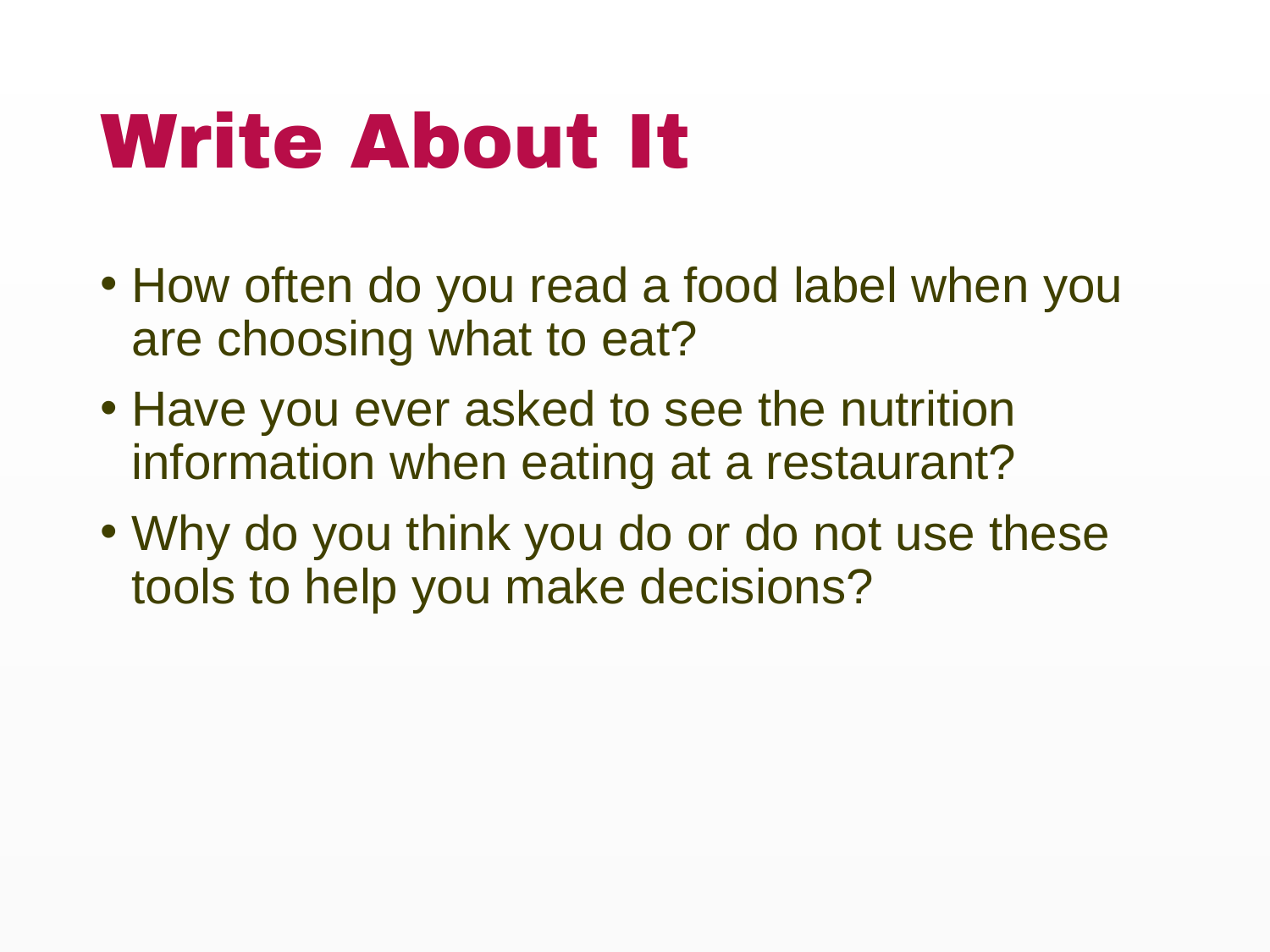

# Write About It
How often do you read a food label when you are choosing what to eat?
Have you ever asked to see the nutrition information when eating at a restaurant?
Why do you think you do or do not use these tools to help you make decisions?